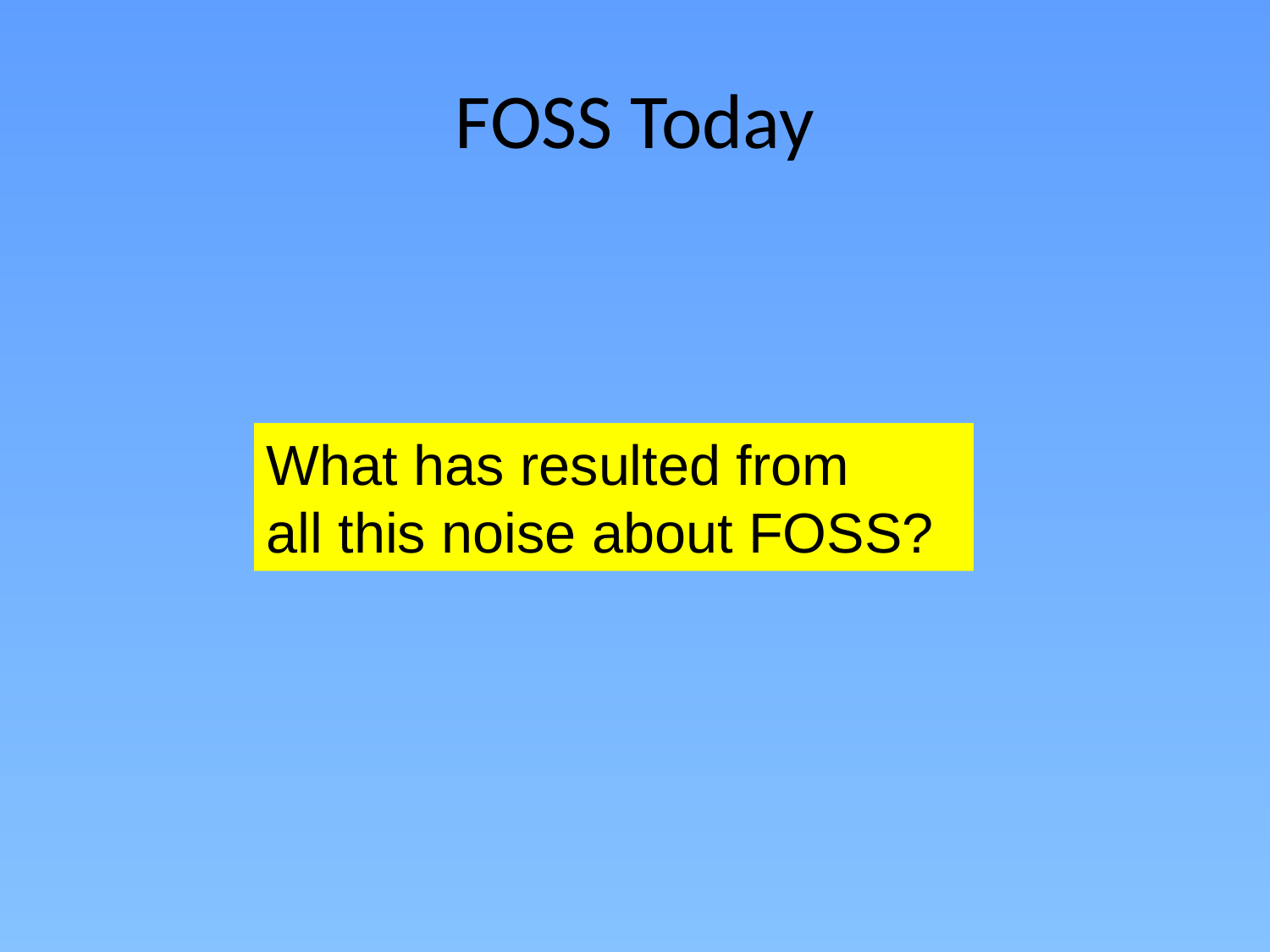

# FOSS Today
What has resulted from
all this noise about FOSS?